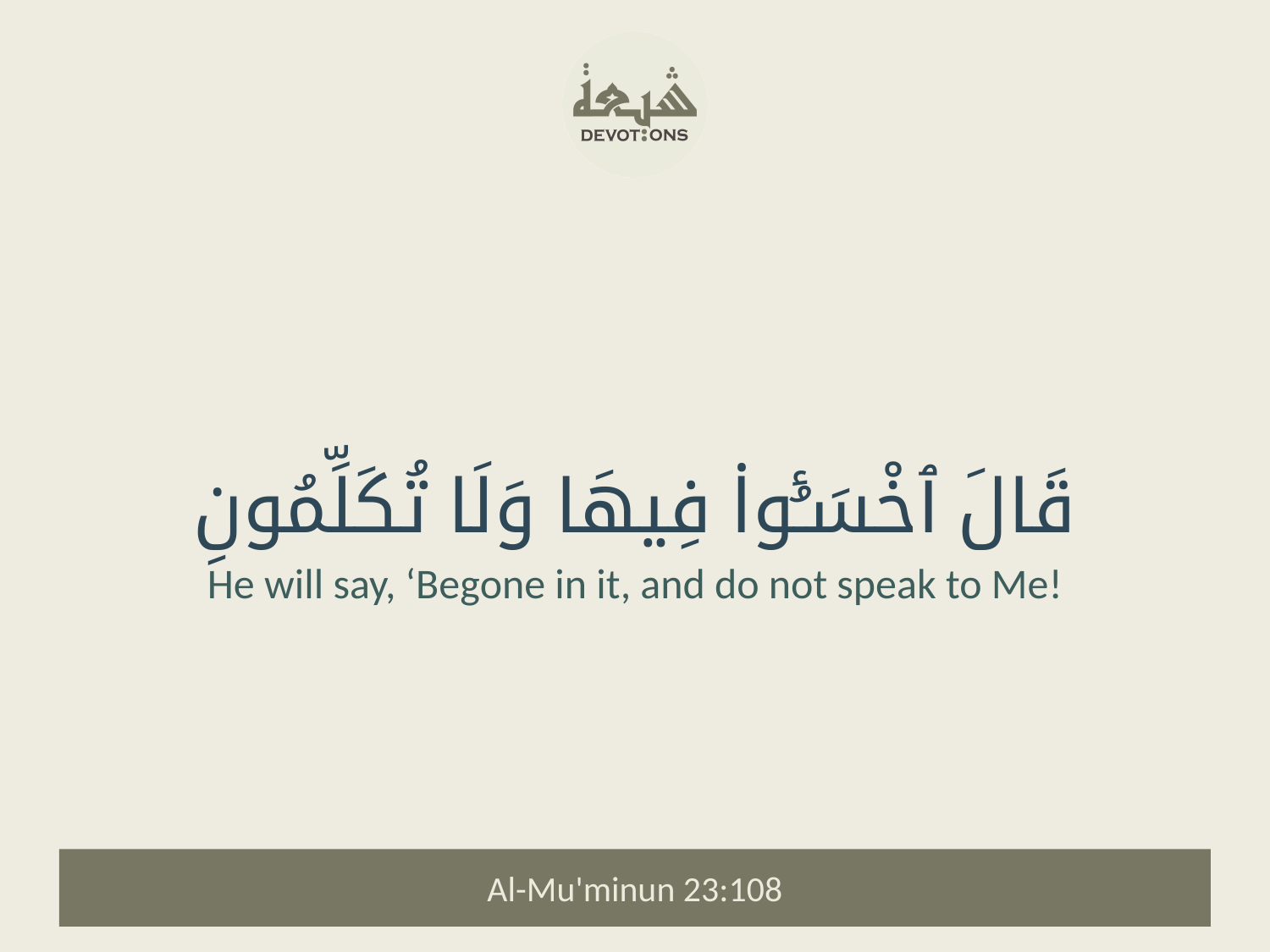

قَالَ ٱخْسَـُٔوا۟ فِيهَا وَلَا تُكَلِّمُونِ
He will say, ‘Begone in it, and do not speak to Me!
Al-Mu'minun 23:108